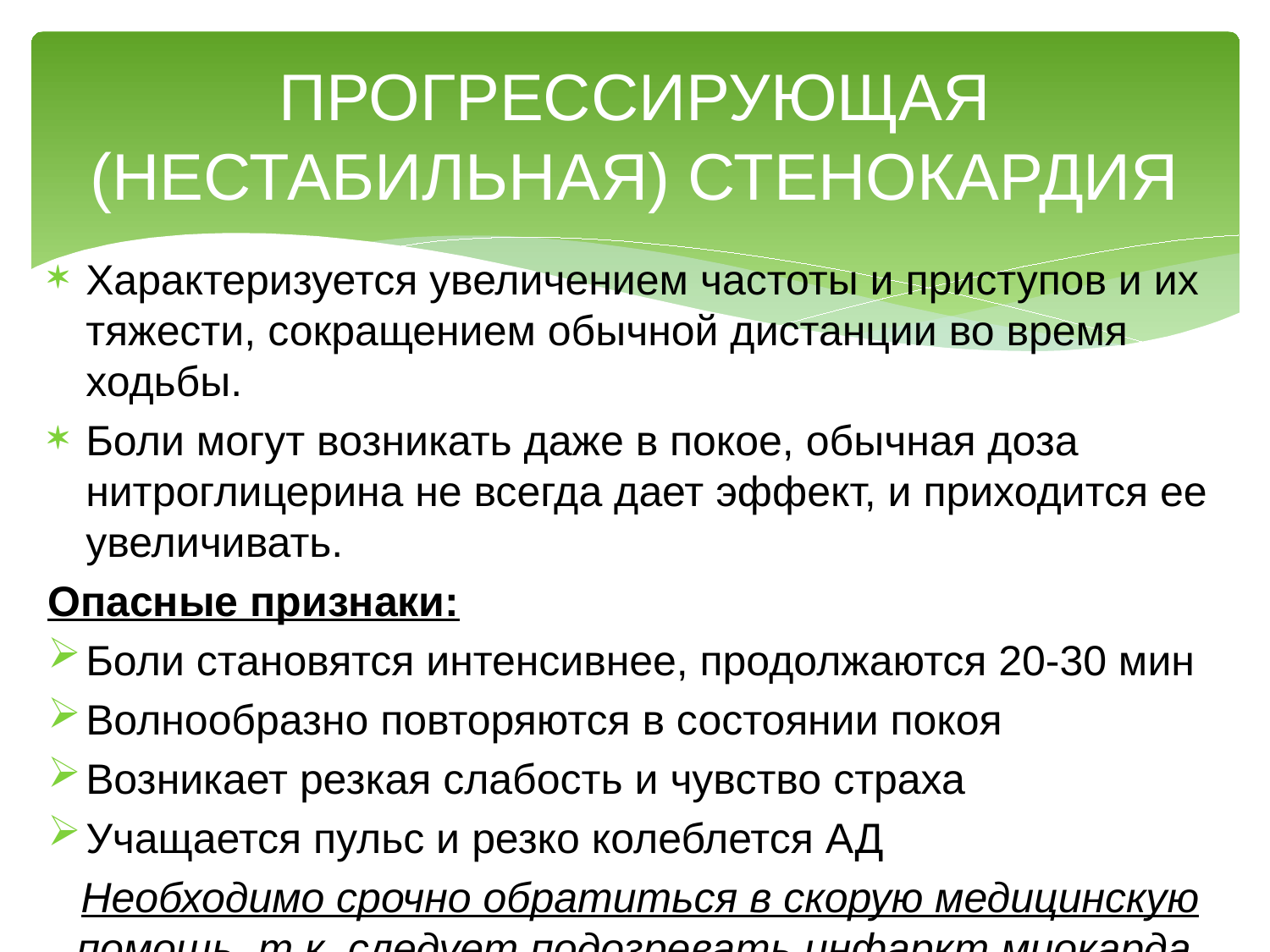

# ПРОГРЕССИРУЮЩАЯ (НЕСТАБИЛЬНАЯ) СТЕНОКАРДИЯ
Характеризуется увеличением частоты и приступов и их тяжести, сокращением обычной дистанции во время ходьбы.
Боли могут возникать даже в покое, обычная доза нитроглицерина не всегда дает эффект, и приходится ее увеличивать.
Опасные признаки:
Боли становятся интенсивнее, продолжаются 20-30 мин
Волнообразно повторяются в состоянии покоя
Возникает резкая слабость и чувство страха
Учащается пульс и резко колеблется АД
Необходимо срочно обратиться в скорую медицинскую помощь, т.к. следует подозревать инфаркт миокарда.